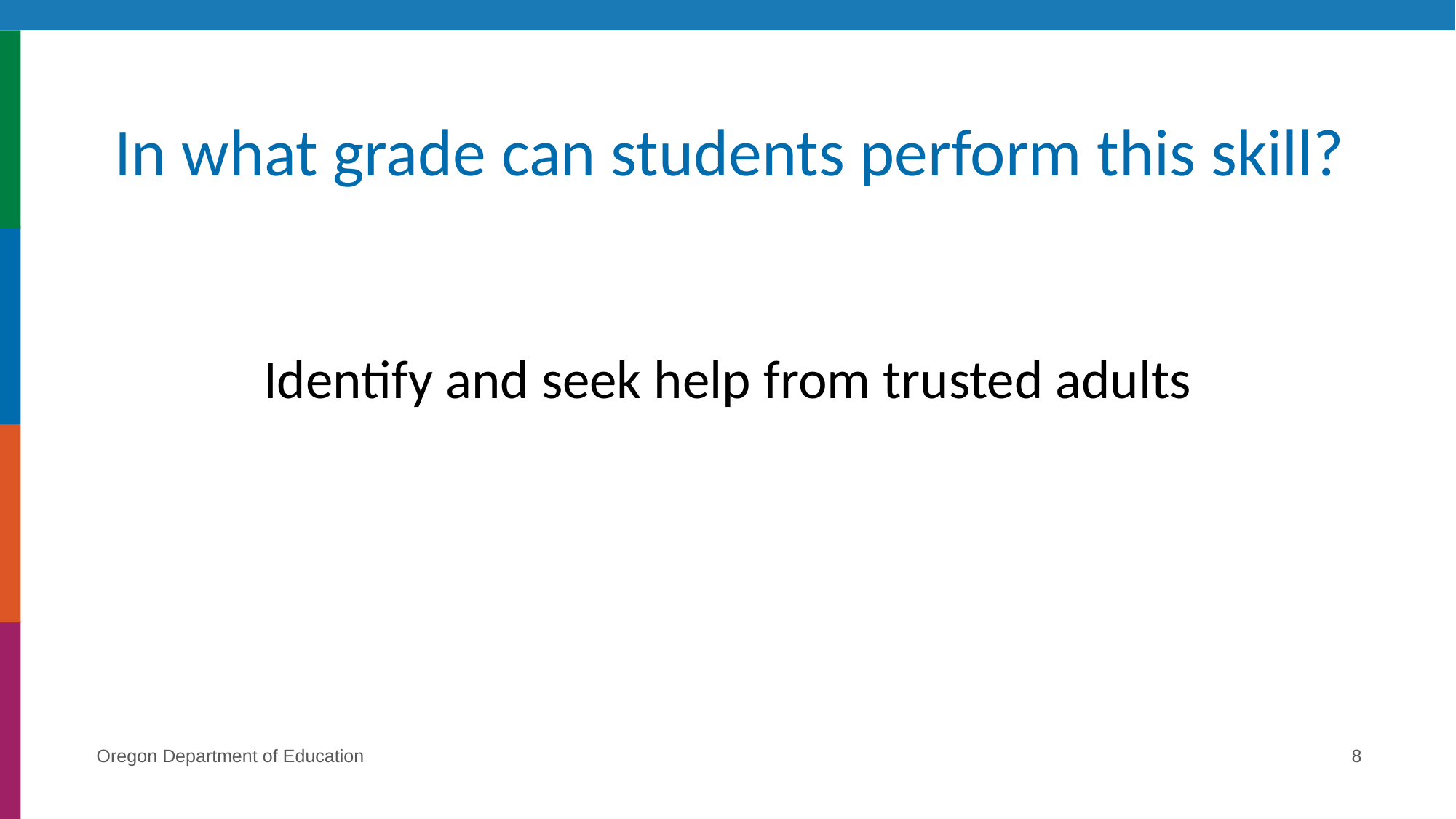

In what grade can students perform this skill?
Identify and seek help from trusted adults
Oregon Department of Education
8